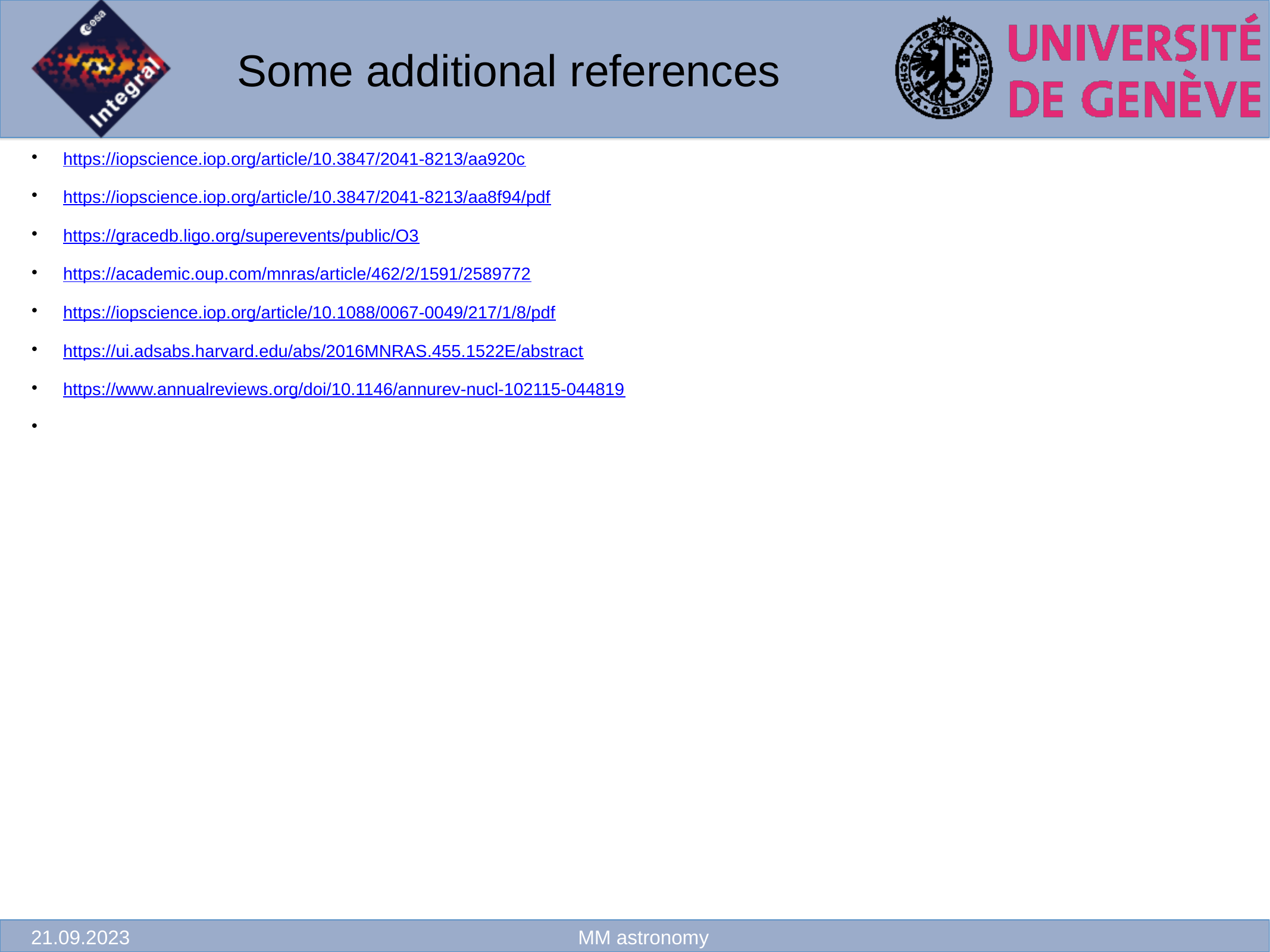

Some additional references
https://iopscience.iop.org/article/10.3847/2041-8213/aa920c
https://iopscience.iop.org/article/10.3847/2041-8213/aa8f94/pdf
https://gracedb.ligo.org/superevents/public/O3
https://academic.oup.com/mnras/article/462/2/1591/2589772
https://iopscience.iop.org/article/10.1088/0067-0049/217/1/8/pdf
https://ui.adsabs.harvard.edu/abs/2016MNRAS.455.1522E/abstract
https://www.annualreviews.org/doi/10.1146/annurev-nucl-102115-044819